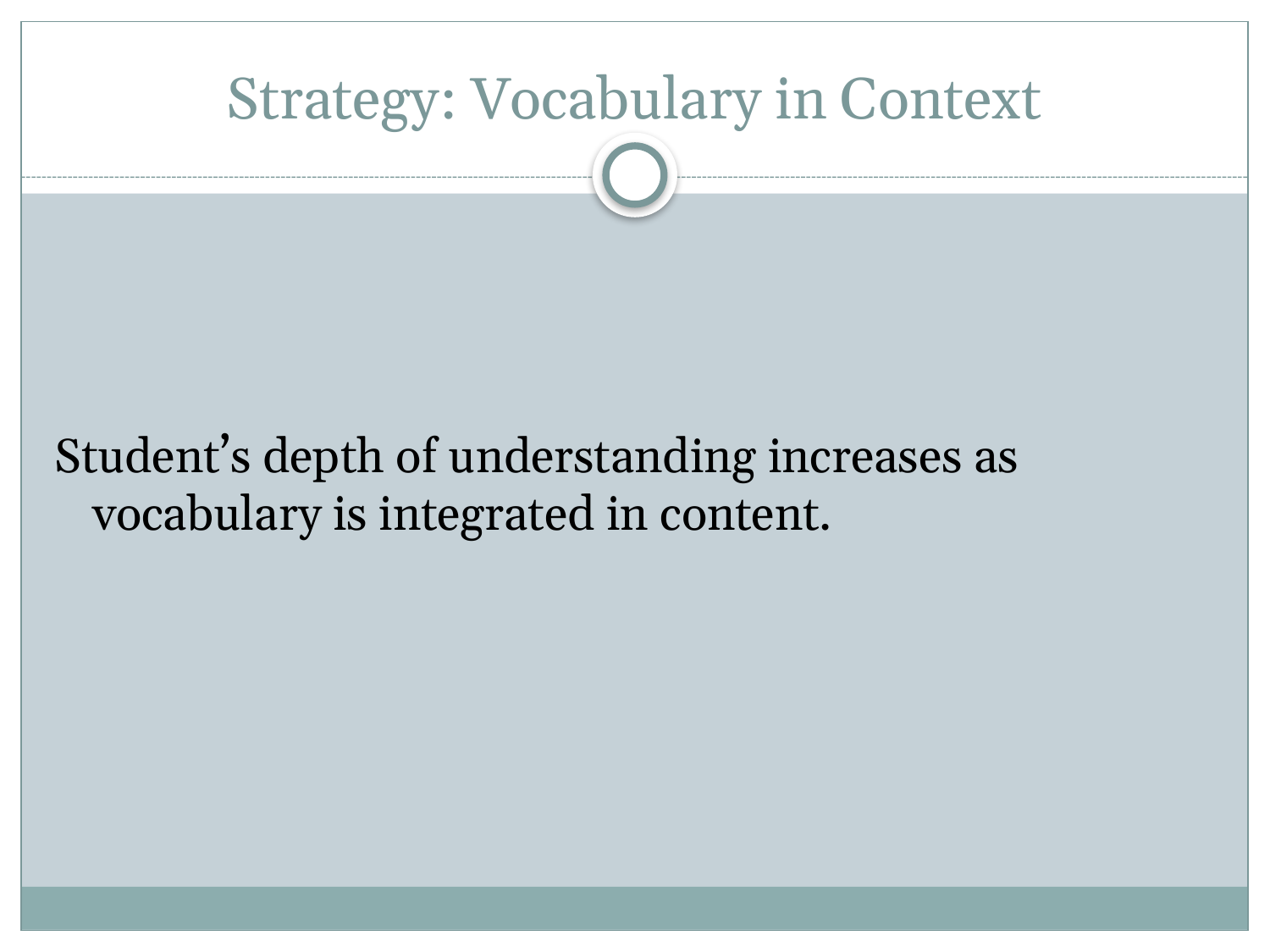

# Strategy: Vocabulary in Context

Student’s depth of understanding increases as vocabulary is integrated in content.